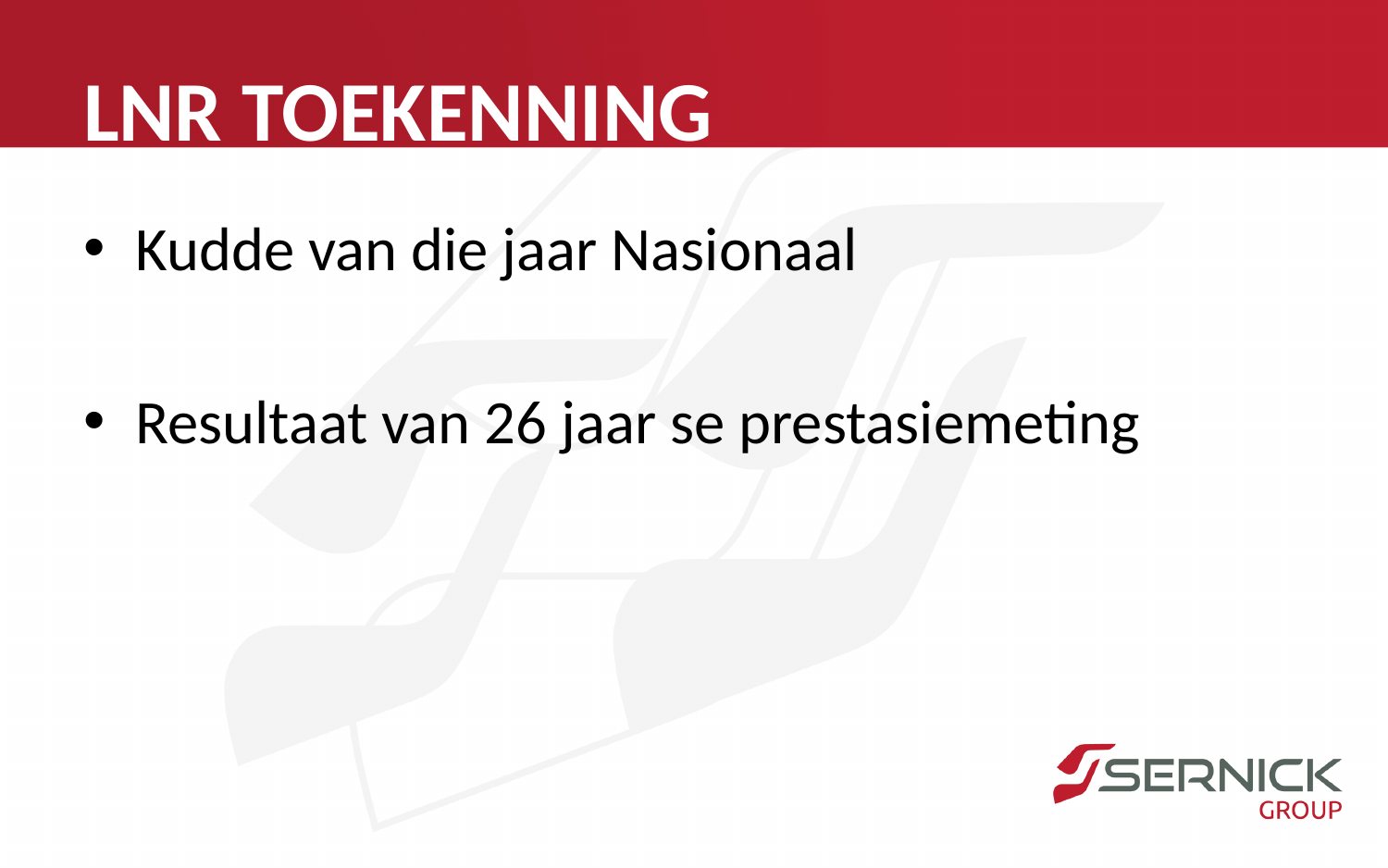

# LNR TOEKENNING
Kudde van die jaar Nasionaal

Resultaat van 26 jaar se prestasiemeting